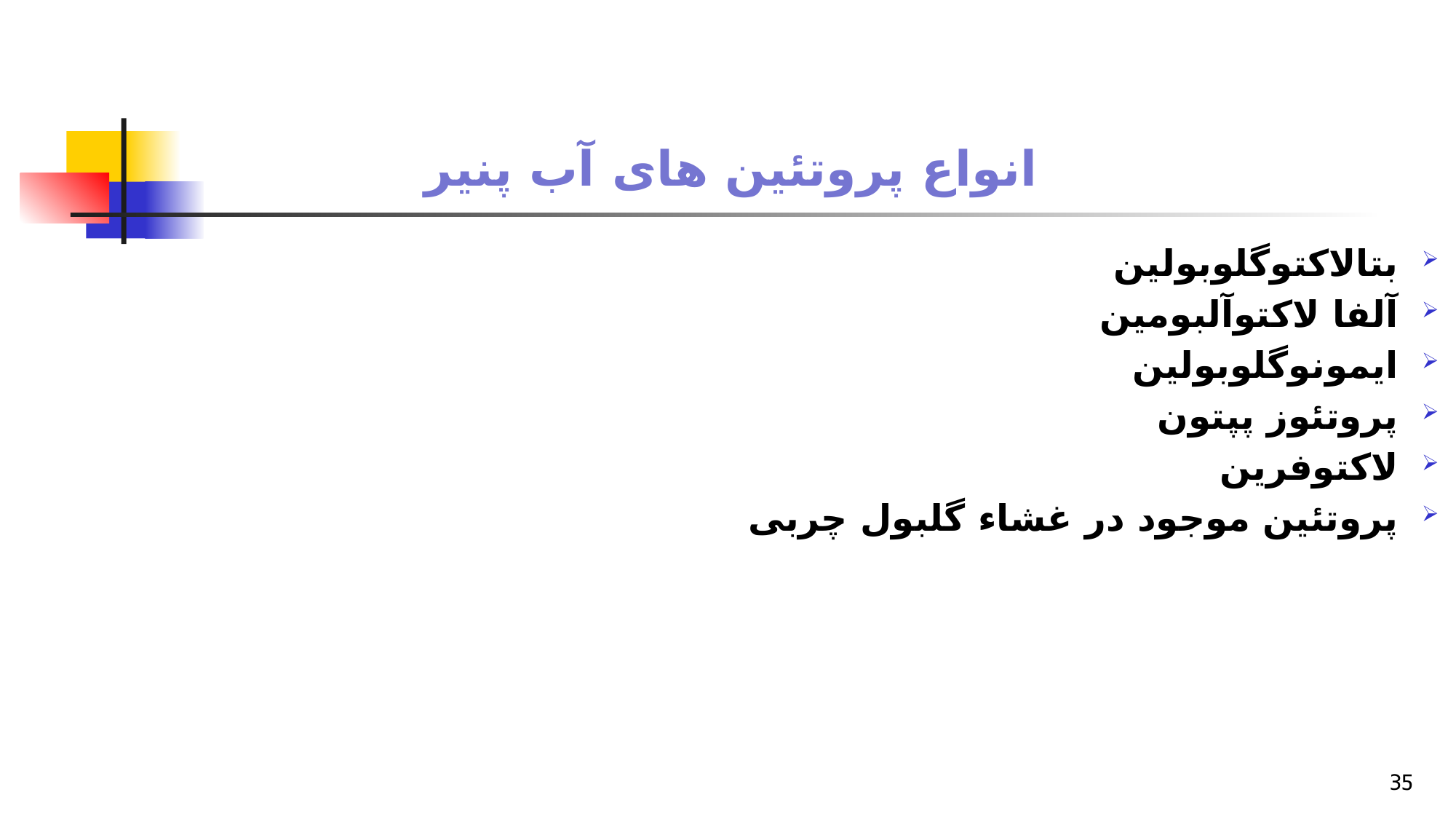

# انواع پروتئین های آب پنیر

بتالاکتوگلوبولین
آلفا لاکتوآلبومین
ایمونوگلوبولین
پروتئوز پپتون
لاکتوفرین
پروتئین موجود در غشاء گلبول چربی
35